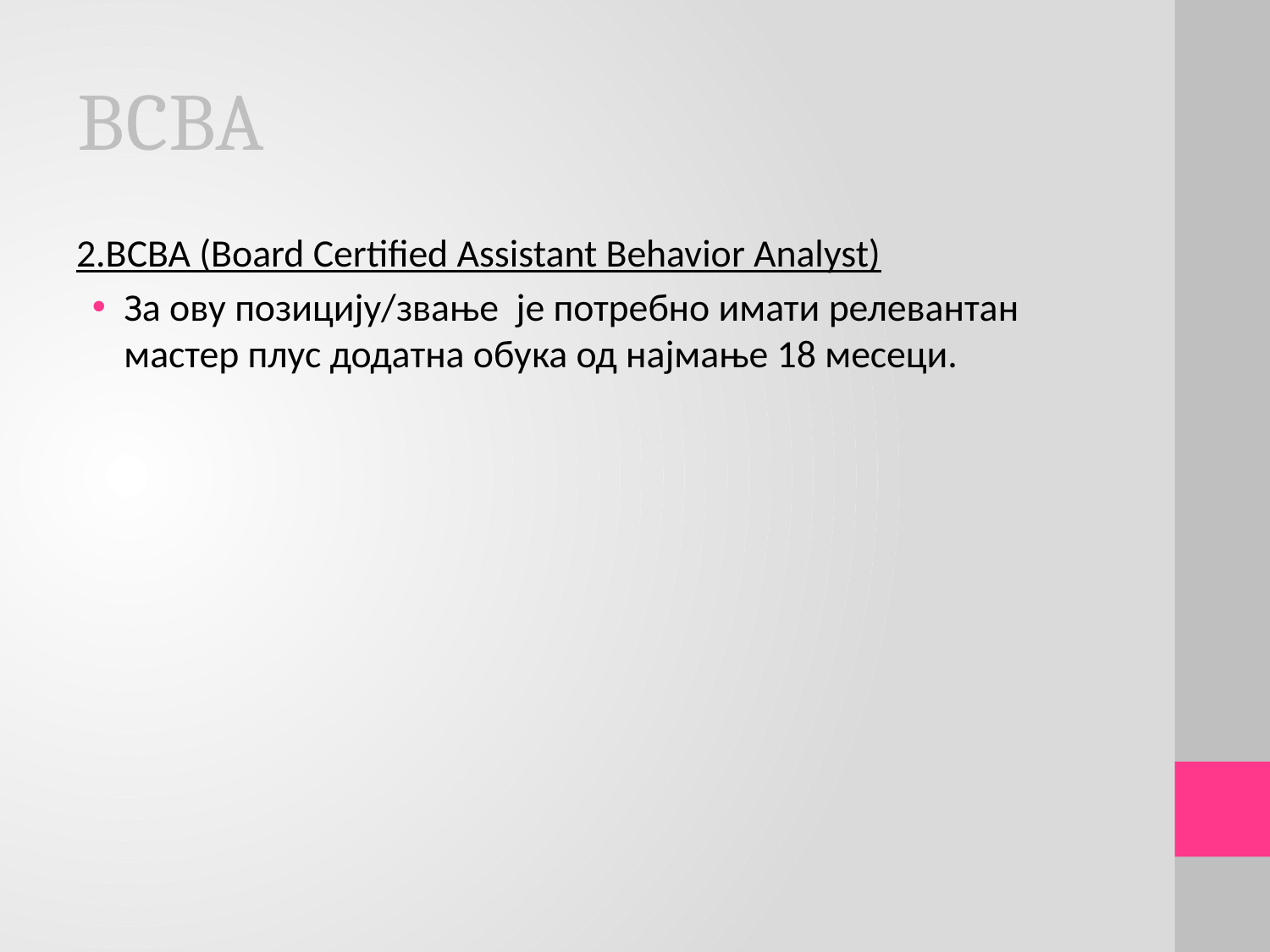

# BCBA
2.BCBA (Board Certified Assistant Behavior Analyst)
За ову позицију/звање  је потребно имати релевантан мастер плус додатна обука од најмање 18 месеци.